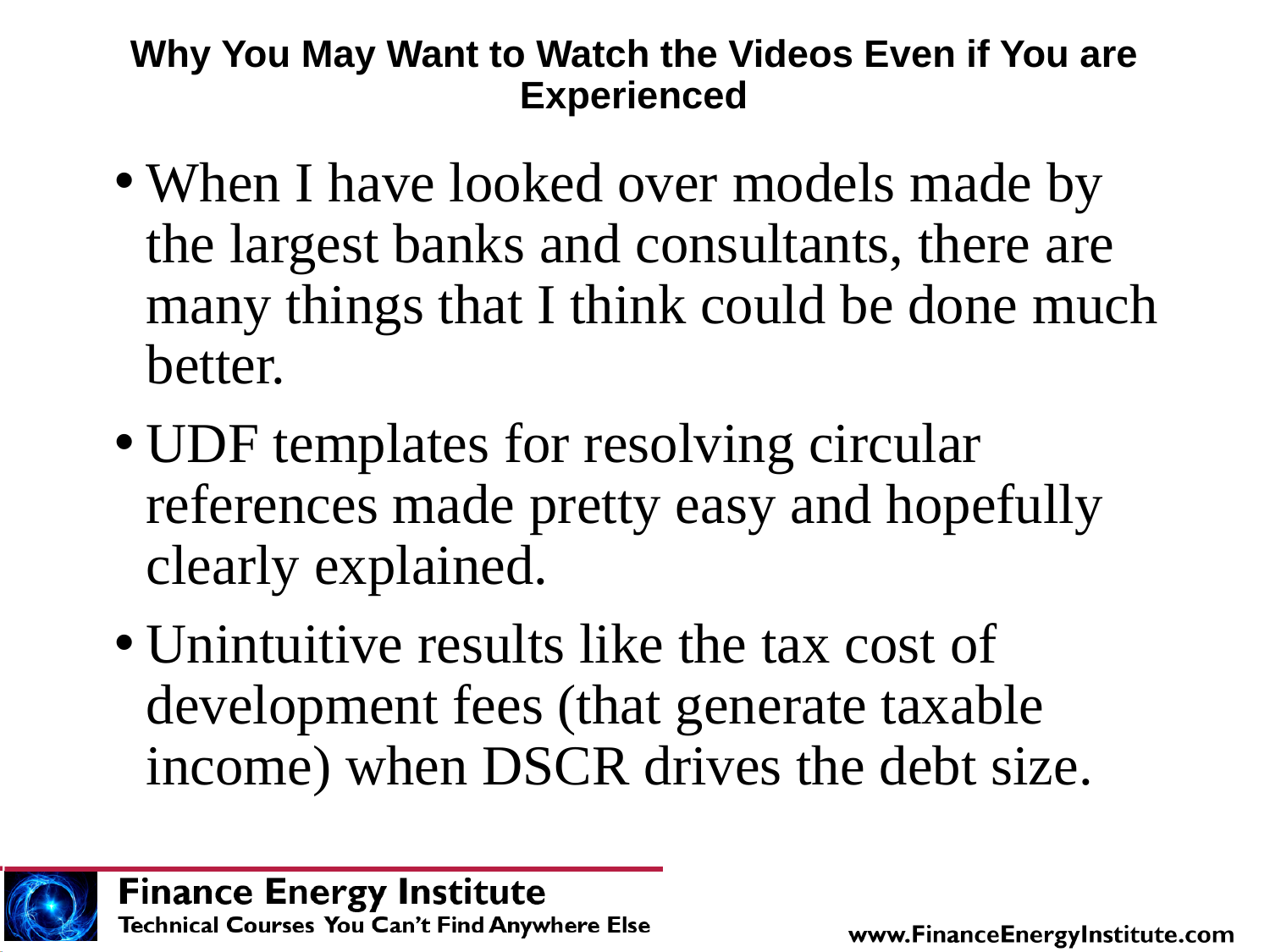

# Why You May Want to Watch the Videos Even if You are Experienced
When I have looked over models made by the largest banks and consultants, there are many things that I think could be done much better.
UDF templates for resolving circular references made pretty easy and hopefully clearly explained.
Unintuitive results like the tax cost of development fees (that generate taxable income) when DSCR drives the debt size.